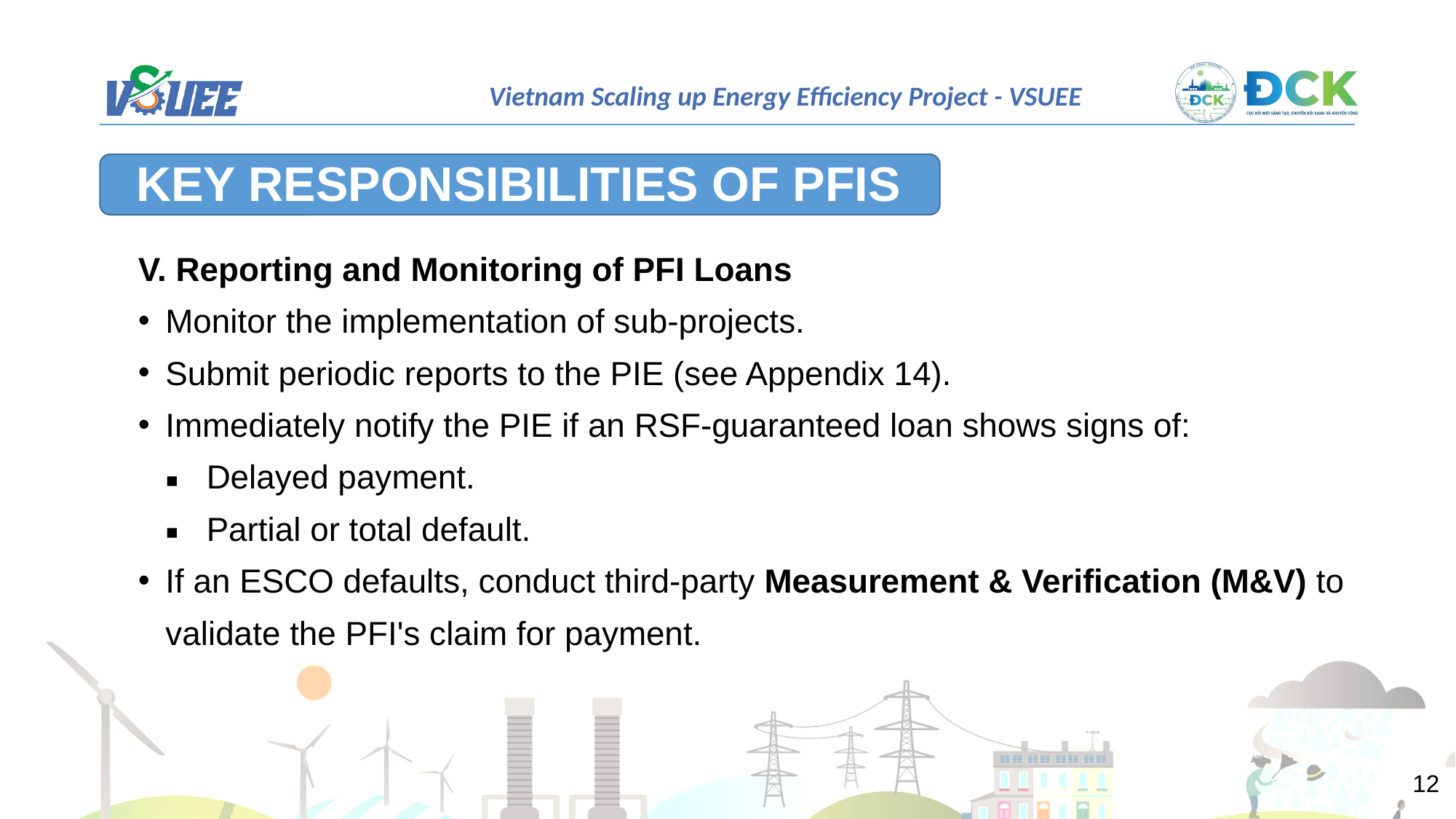

KEY RESPONSIBILITIES OF PFIS
V. Reporting and Monitoring of PFI Loans
Monitor the implementation of sub-projects.
Submit periodic reports to the PIE (see Appendix 14).
Immediately notify the PIE if an RSF-guaranteed loan shows signs of:
Delayed payment.
Partial or total default.
If an ESCO defaults, conduct third-party Measurement & Verification (M&V) to validate the PFI's claim for payment.
12